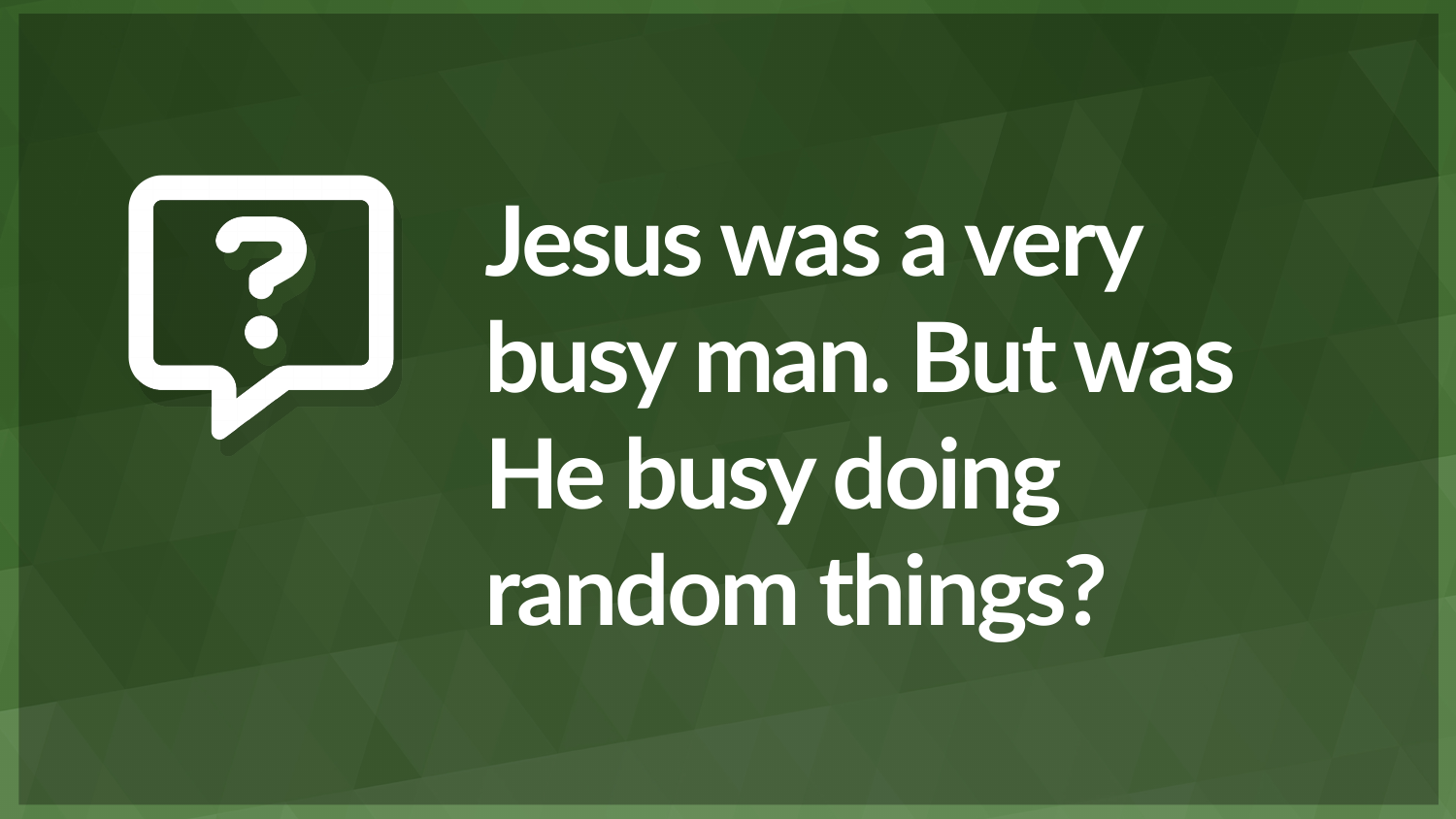

# Jesus was a very busy man. But was He busy doing random things?